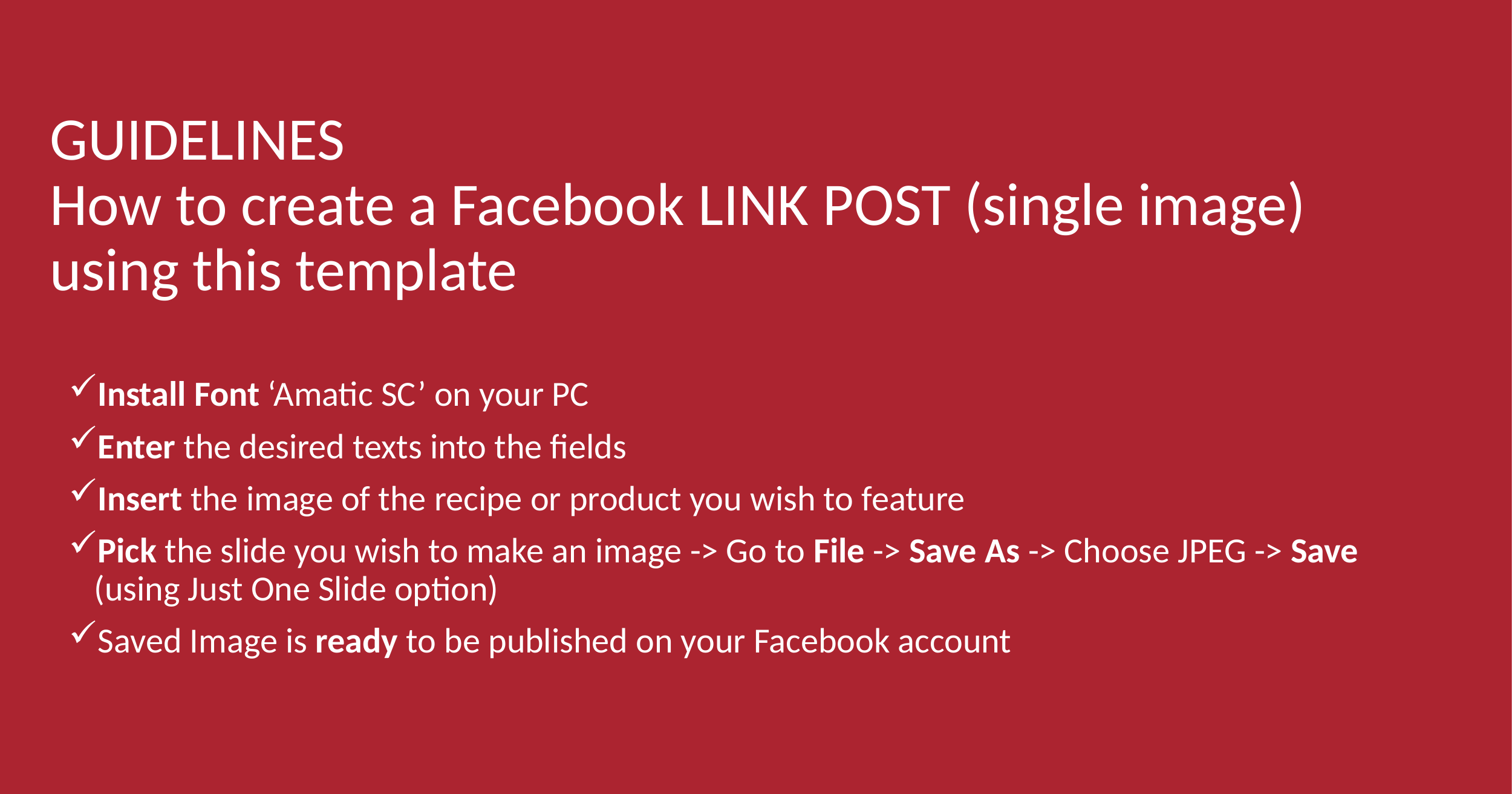

GUIDELINES
How to create a Facebook LINK POST (single image) using this template
Install Font ‘Amatic SC’ on your PC
Enter the desired texts into the fields
Insert the image of the recipe or product you wish to feature
Pick the slide you wish to make an image -> Go to File -> Save As -> Choose JPEG -> Save (using Just One Slide option)
Saved Image is ready to be published on your Facebook account